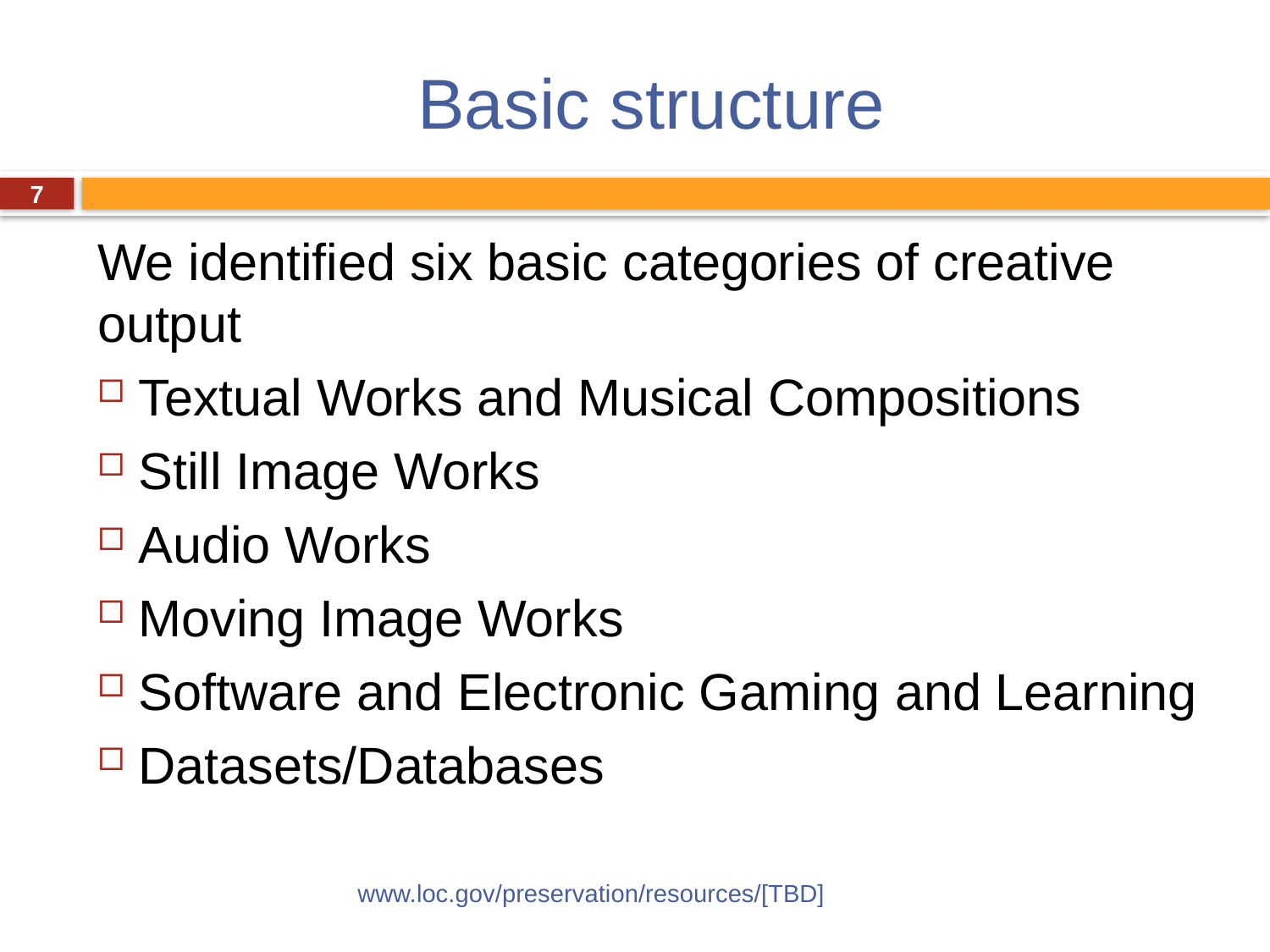

# Basic structure
7
We identified six basic categories of creative output
Textual Works and Musical Compositions
Still Image Works
Audio Works
Moving Image Works
Software and Electronic Gaming and Learning
Datasets/Databases

www.loc.gov/preservation/resources/[TBD]